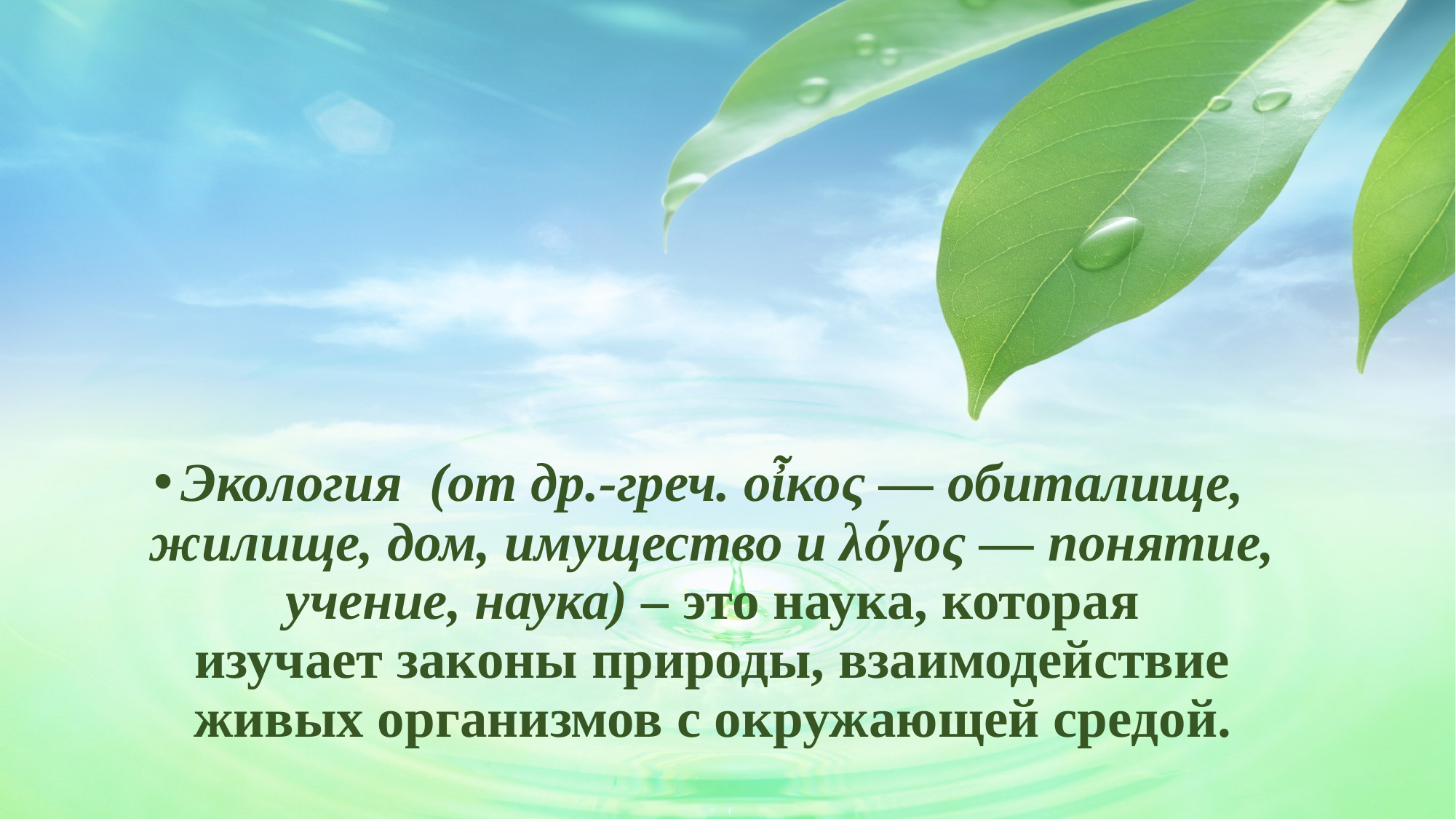

Экология  (от др.-греч. οἶκος — обиталище, жилище, дом, имущество и λόγος — понятие, учение, наука) – это наука, которая изучает законы природы, взаимодействие живых организмов с окружающей средой.